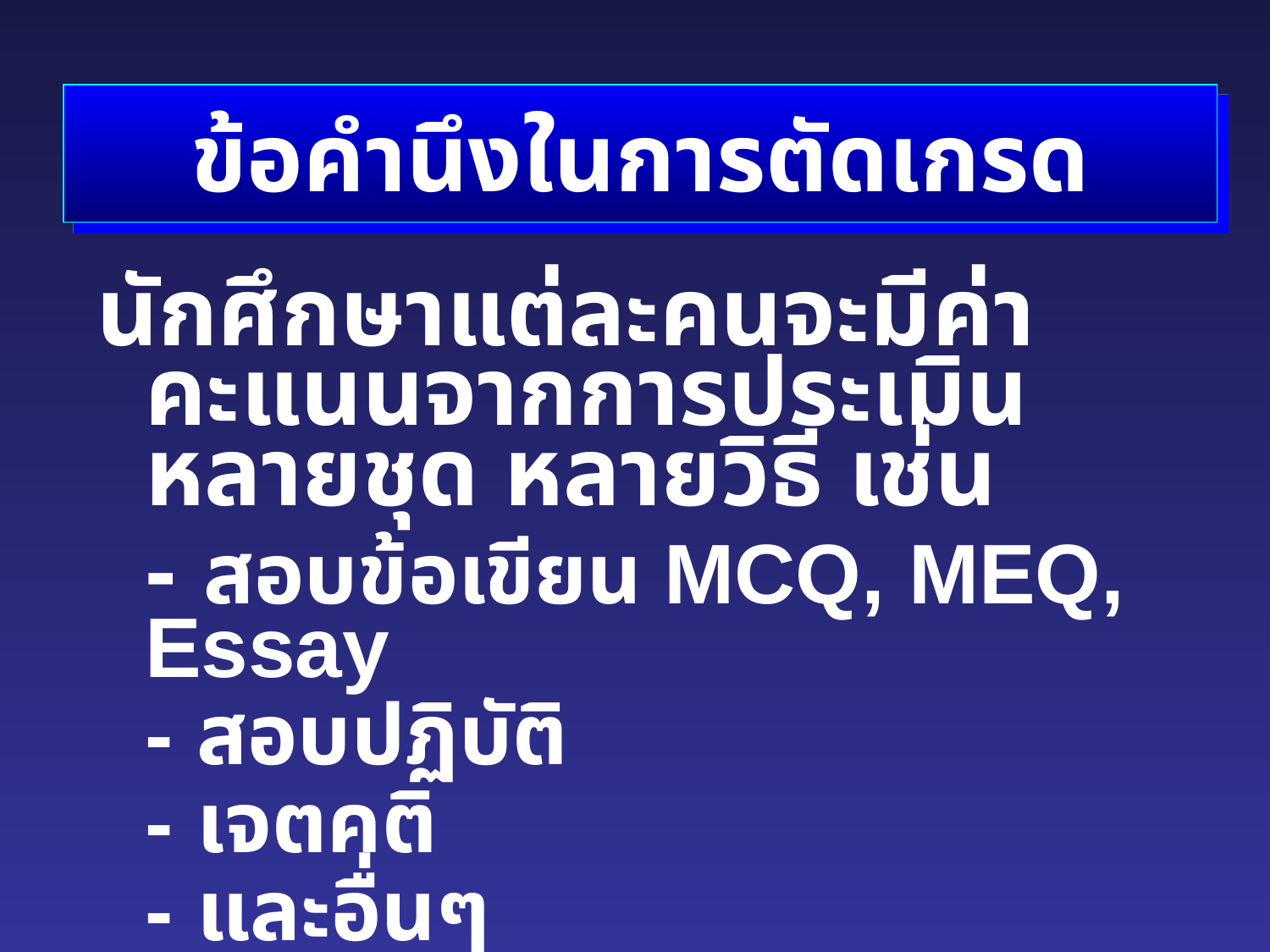

# ข้อคำนึงในการตัดเกรด
นักศึกษาแต่ละคนจะมีค่าคะแนนจากการประเมินหลายชุด หลายวิธี เช่น
	- สอบข้อเขียน MCQ, MEQ, Essay
	- สอบปฏิบัติ
	- เจตคติ
	- และอื่นๆ